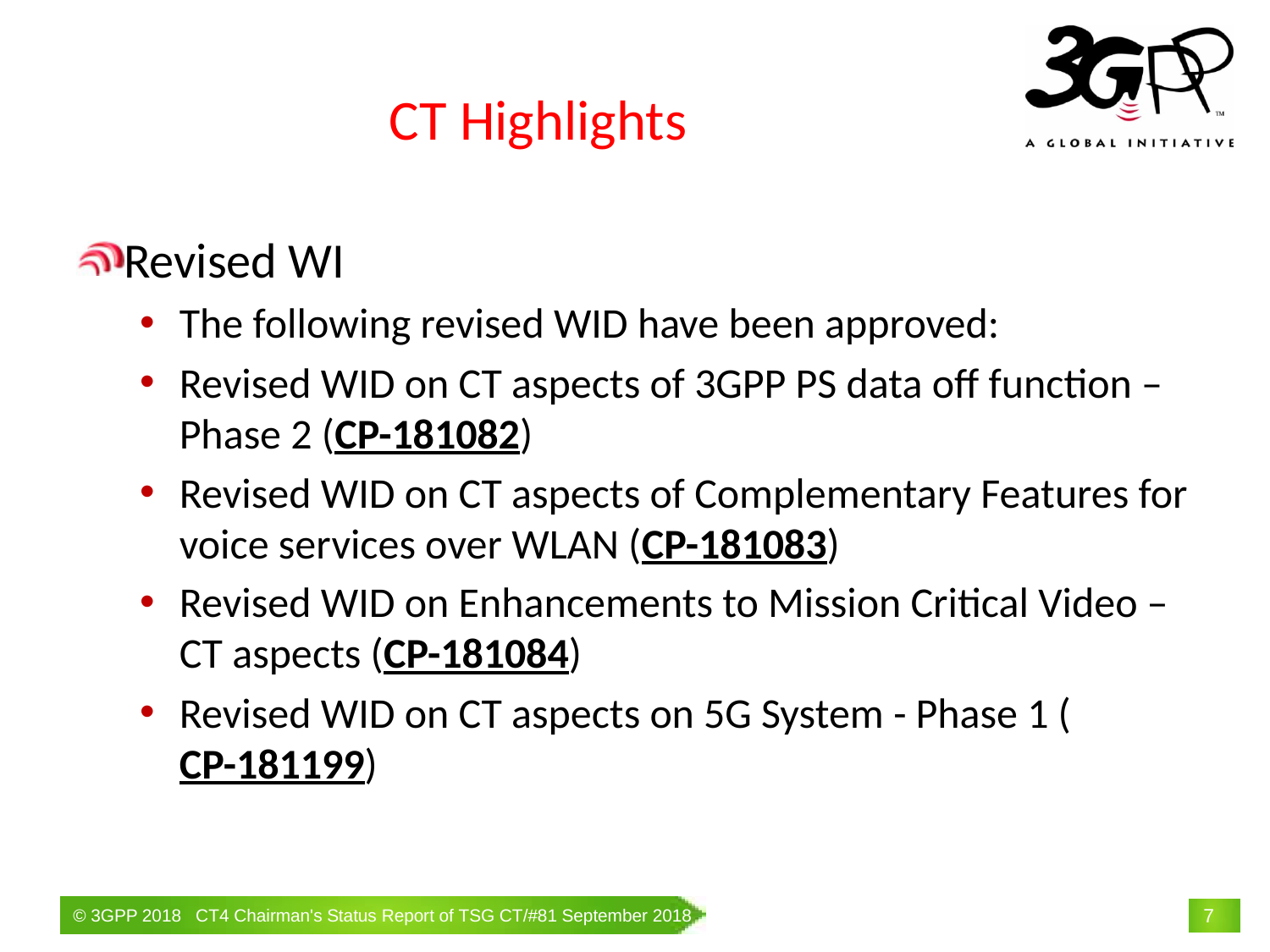

# CT Highlights
Revised WI
The following revised WID have been approved:
Revised WID on CT aspects of 3GPP PS data off function – Phase 2 (CP-181082)
Revised WID on CT aspects of Complementary Features for voice services over WLAN (CP-181083)
Revised WID on Enhancements to Mission Critical Video – CT aspects (CP-181084)
Revised WID on CT aspects on 5G System - Phase 1 (CP-181199)